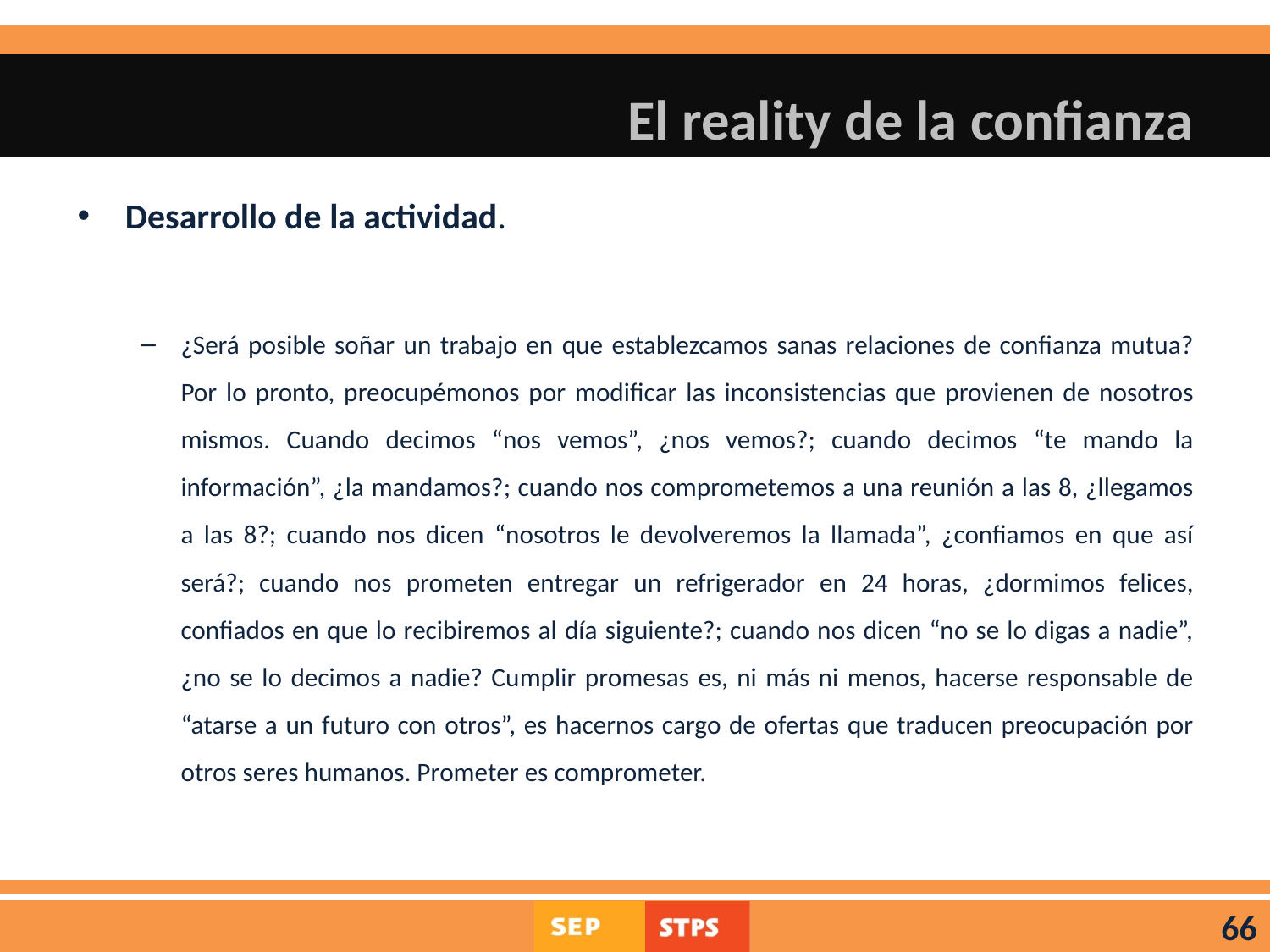

# El reality de la confianza
Desarrollo de la actividad.

¿Será posible soñar un trabajo en que establezcamos sanas relaciones de confianza mutua? Por lo pronto, preocupémonos por modificar las inconsistencias que provienen de nosotros mismos. Cuando decimos “nos vemos”, ¿nos vemos?; cuando decimos “te mando la información”, ¿la mandamos?; cuando nos comprometemos a una reunión a las 8, ¿llegamos a las 8?; cuando nos dicen “nosotros le devolveremos la llamada”, ¿confiamos en que así será?; cuando nos prometen entregar un refrigerador en 24 horas, ¿dormimos felices, confiados en que lo recibiremos al día siguiente?; cuando nos dicen “no se lo digas a nadie”, ¿no se lo decimos a nadie? Cumplir promesas es, ni más ni menos, hacerse responsable de “atarse a un futuro con otros”, es hacernos cargo de ofertas que traducen preocupación por otros seres humanos. Prometer es comprometer.
66